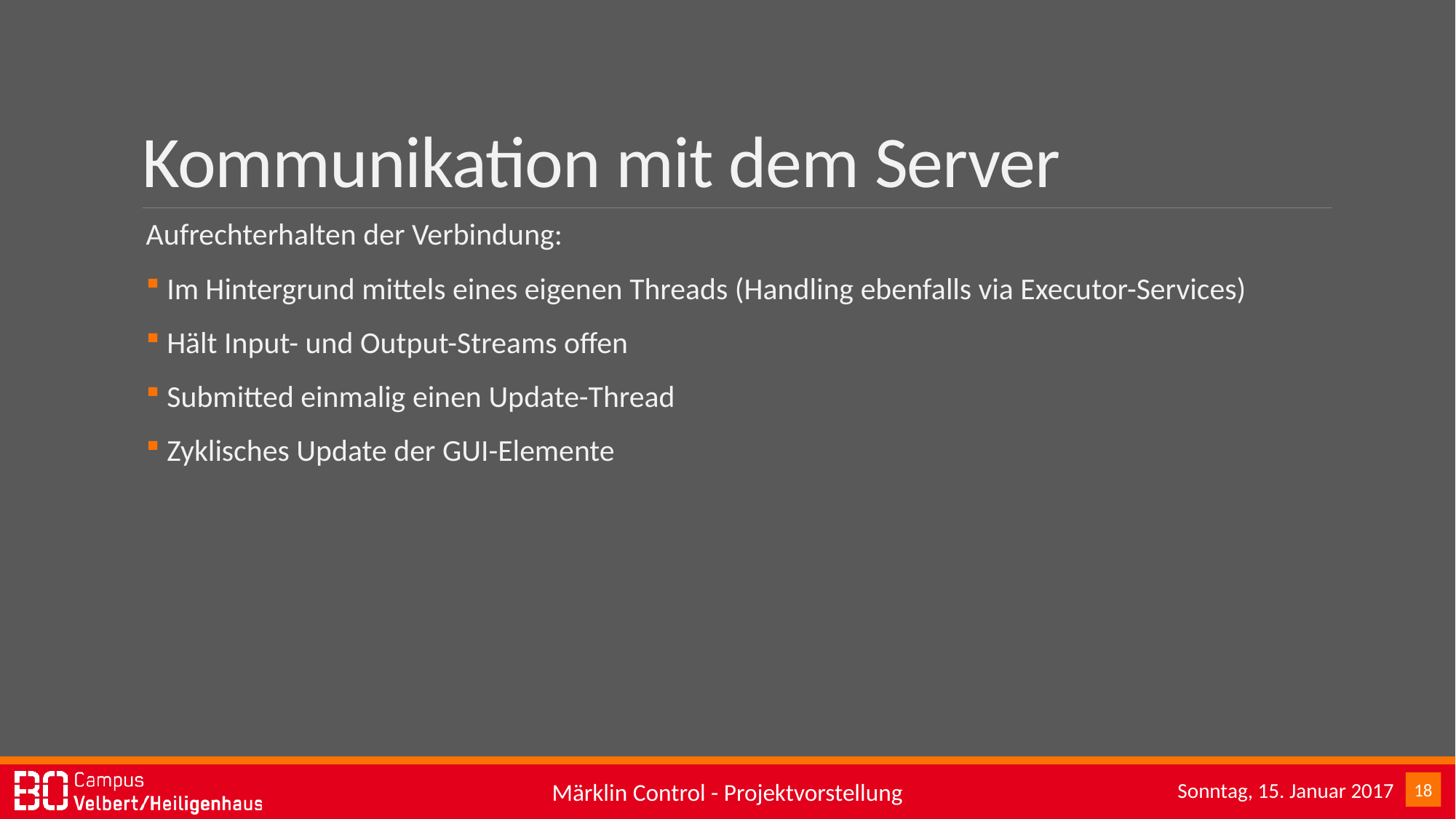

# Kommunikation mit dem Server
Aufrechterhalten der Verbindung:
 Im Hintergrund mittels eines eigenen Threads (Handling ebenfalls via Executor-Services)
 Hält Input- und Output-Streams offen
 Submitted einmalig einen Update-Thread
 Zyklisches Update der GUI-Elemente
Sonntag, 15. Januar 2017
18